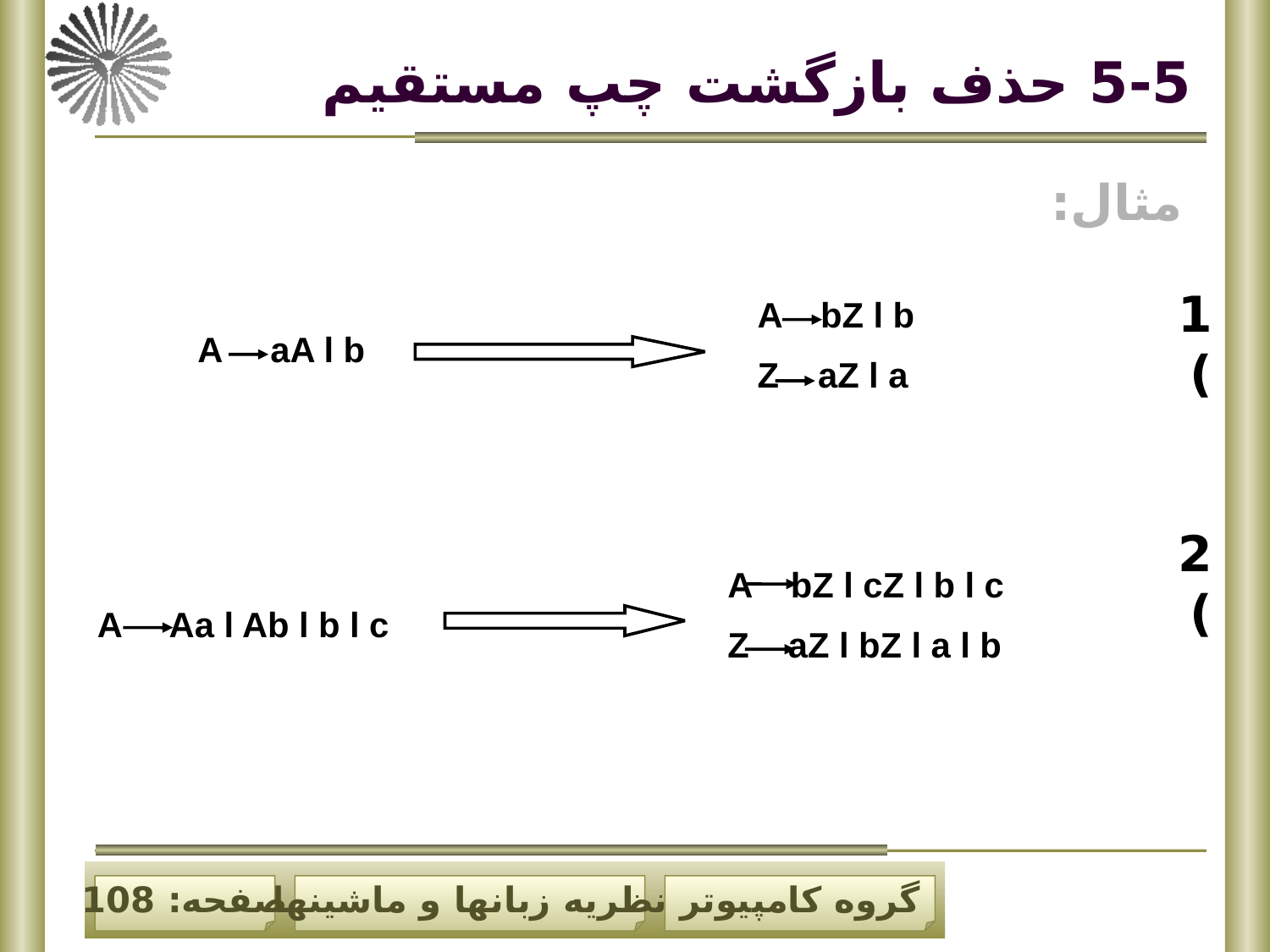

# 5-5 حذف بازگشت چپ مستقیم
مثال:
1)
A    bZ l b
Z    aZ l a

A     aA l b

2)
A    bZ l cZ l b l c
Z    aZ l bZ l a l b

A     Aa l Ab l b l c